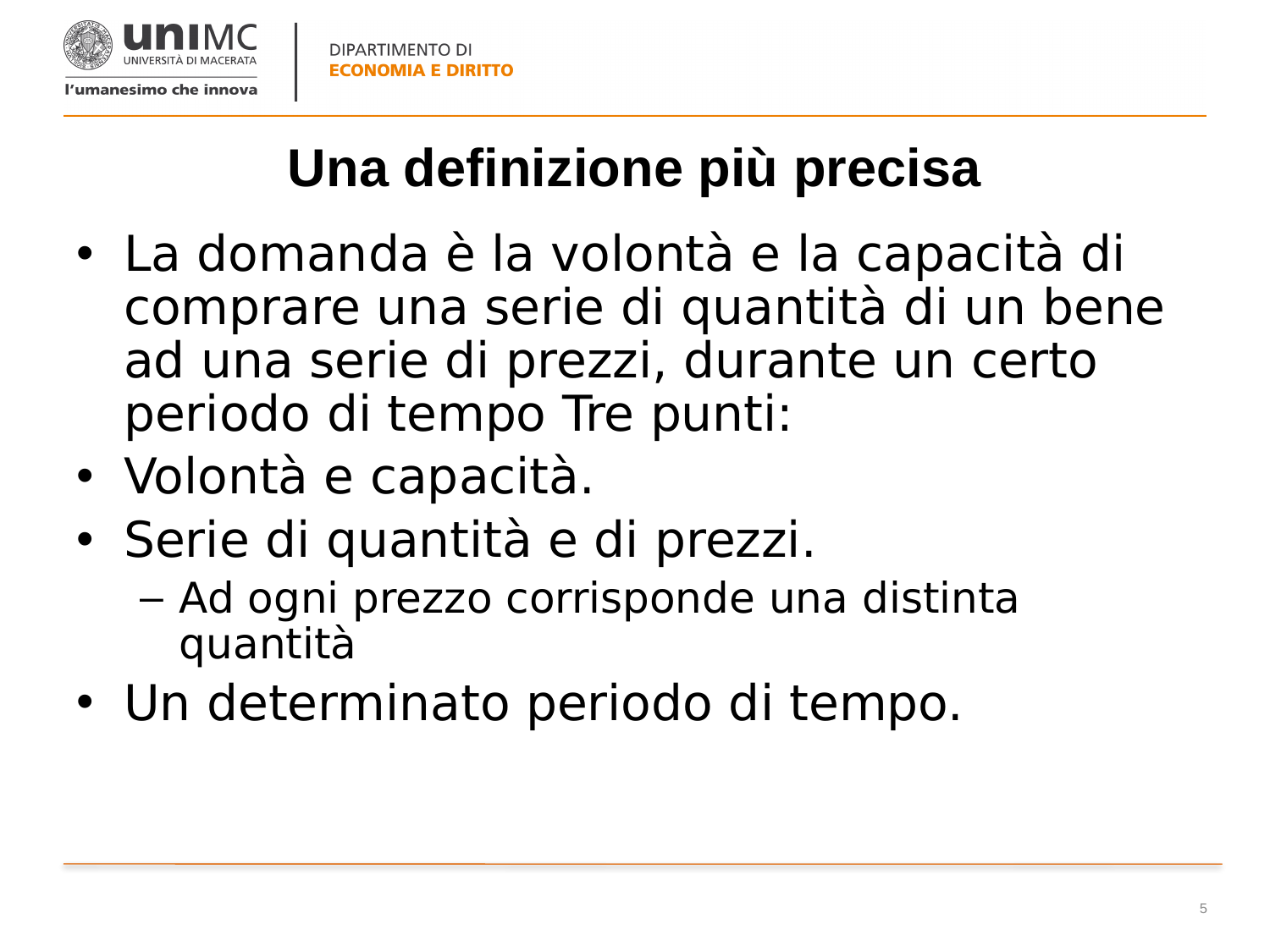

# Una definizione più precisa
La domanda è la volontà e la capacità di comprare una serie di quantità di un bene ad una serie di prezzi, durante un certo periodo di tempo Tre punti:
Volontà e capacità.
Serie di quantità e di prezzi.
Ad ogni prezzo corrisponde una distinta quantità
Un determinato periodo di tempo.
5